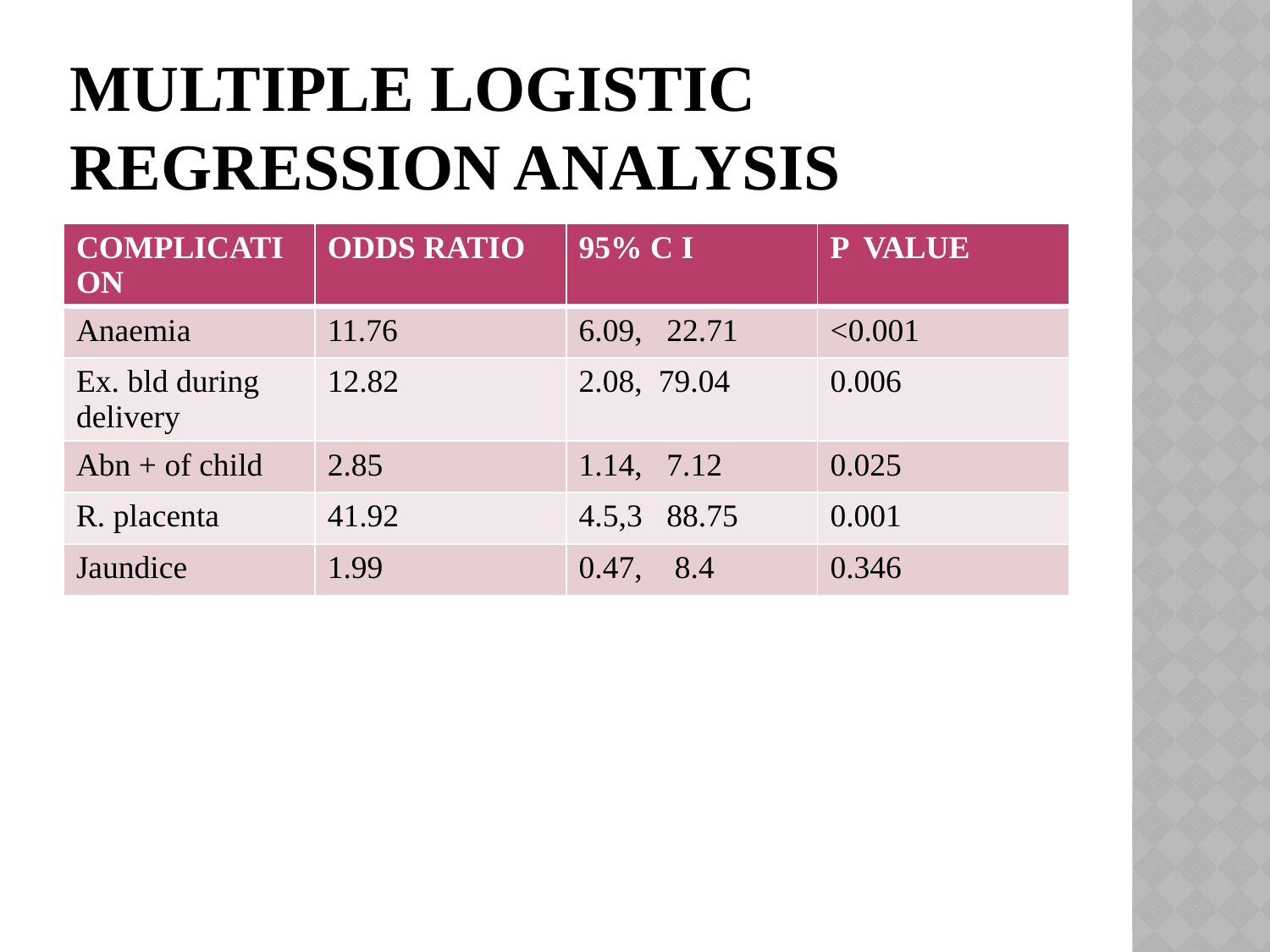

# MULTIPLE LOGISTIC REGRESSION ANALYSIS
| COMPLICATION | ODDS RATIO | 95% C I | P VALUE |
| --- | --- | --- | --- |
| Anaemia | 11.76 | 6.09, 22.71 | <0.001 |
| Ex. bld during delivery | 12.82 | 2.08, 79.04 | 0.006 |
| Abn + of child | 2.85 | 1.14, 7.12 | 0.025 |
| R. placenta | 41.92 | 4.5,3 88.75 | 0.001 |
| Jaundice | 1.99 | 0.47, 8.4 | 0.346 |